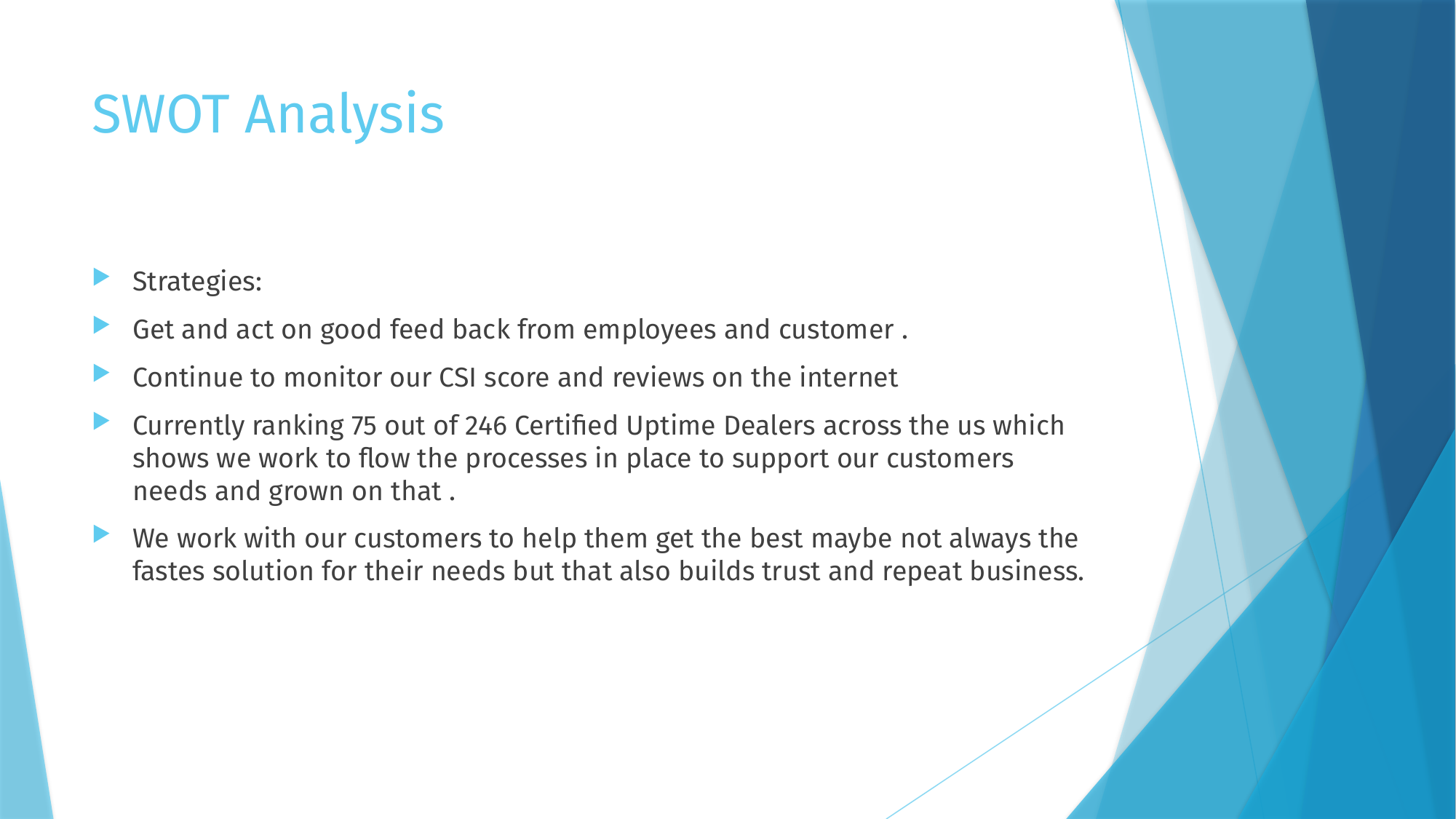

# SWOT Analysis
Strategies:
Get and act on good feed back from employees and customer .
Continue to monitor our CSI score and reviews on the internet
Currently ranking 75 out of 246 Certified Uptime Dealers across the us which shows we work to flow the processes in place to support our customers needs and grown on that .
We work with our customers to help them get the best maybe not always the fastes solution for their needs but that also builds trust and repeat business.